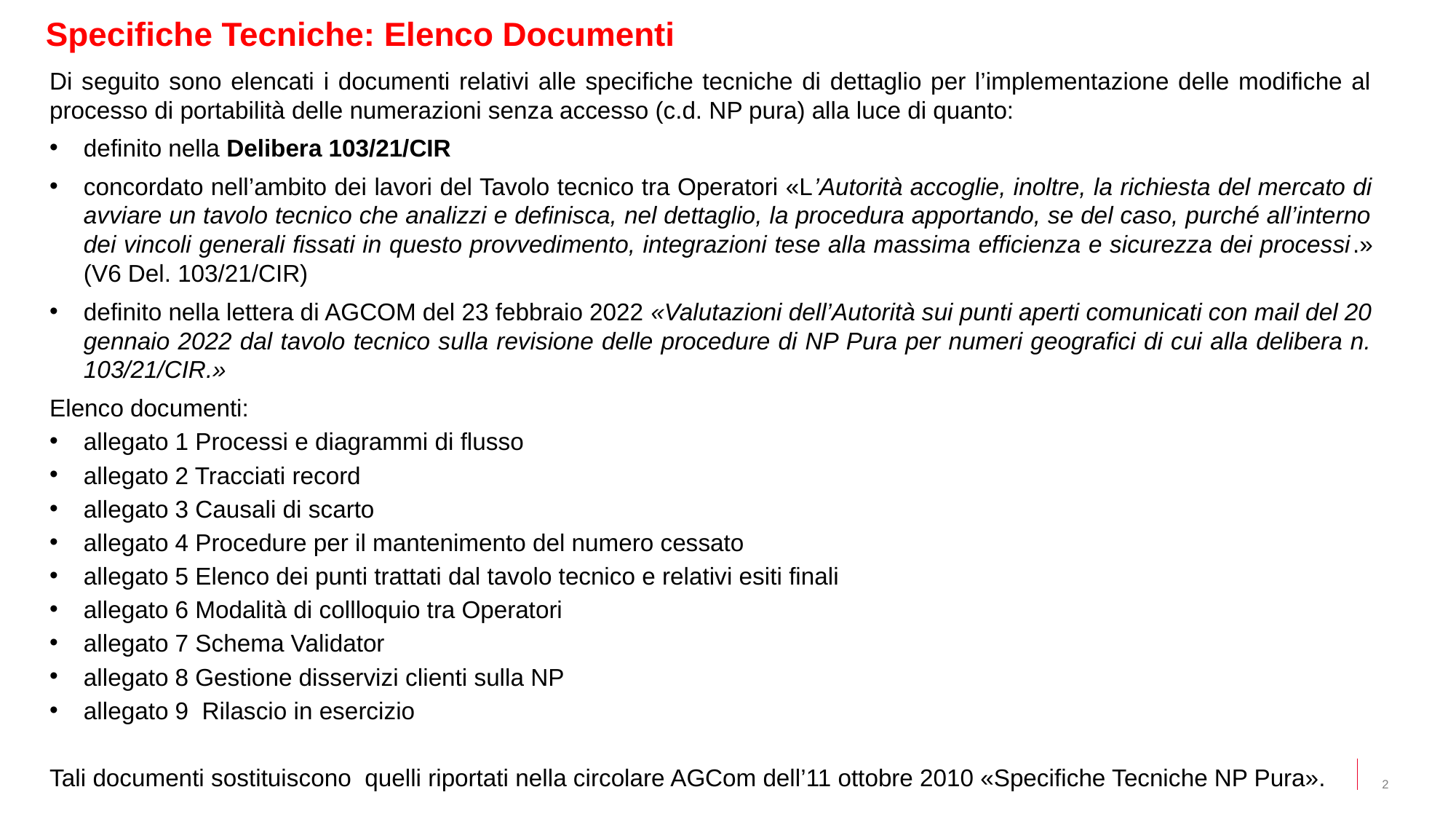

Specifiche Tecniche: Elenco Documenti

Di seguito sono elencati i documenti relativi alle specifiche tecniche di dettaglio per l’implementazione delle modifiche al processo di portabilità delle numerazioni senza accesso (c.d. NP pura) alla luce di quanto:
definito nella Delibera 103/21/CIR
concordato nell’ambito dei lavori del Tavolo tecnico tra Operatori «L’Autorità accoglie, inoltre, la richiesta del mercato di avviare un tavolo tecnico che analizzi e definisca, nel dettaglio, la procedura apportando, se del caso, purché all’interno dei vincoli generali fissati in questo provvedimento, integrazioni tese alla massima efficienza e sicurezza dei processi.» (V6 Del. 103/21/CIR)
definito nella lettera di AGCOM del 23 febbraio 2022 «Valutazioni dell’Autorità sui punti aperti comunicati con mail del 20 gennaio 2022 dal tavolo tecnico sulla revisione delle procedure di NP Pura per numeri geografici di cui alla delibera n. 103/21/CIR.»
Elenco documenti:
allegato 1 Processi e diagrammi di flusso
allegato 2 Tracciati record
allegato 3 Causali di scarto
allegato 4 Procedure per il mantenimento del numero cessato
allegato 5 Elenco dei punti trattati dal tavolo tecnico e relativi esiti finali
allegato 6 Modalità di collloquio tra Operatori
allegato 7 Schema Validator
allegato 8 Gestione disservizi clienti sulla NP
allegato 9  Rilascio in esercizio

Tali documenti sostituiscono  quelli riportati nella circolare AGCom dell’11 ottobre 2010 «Specifiche Tecniche NP Pura».